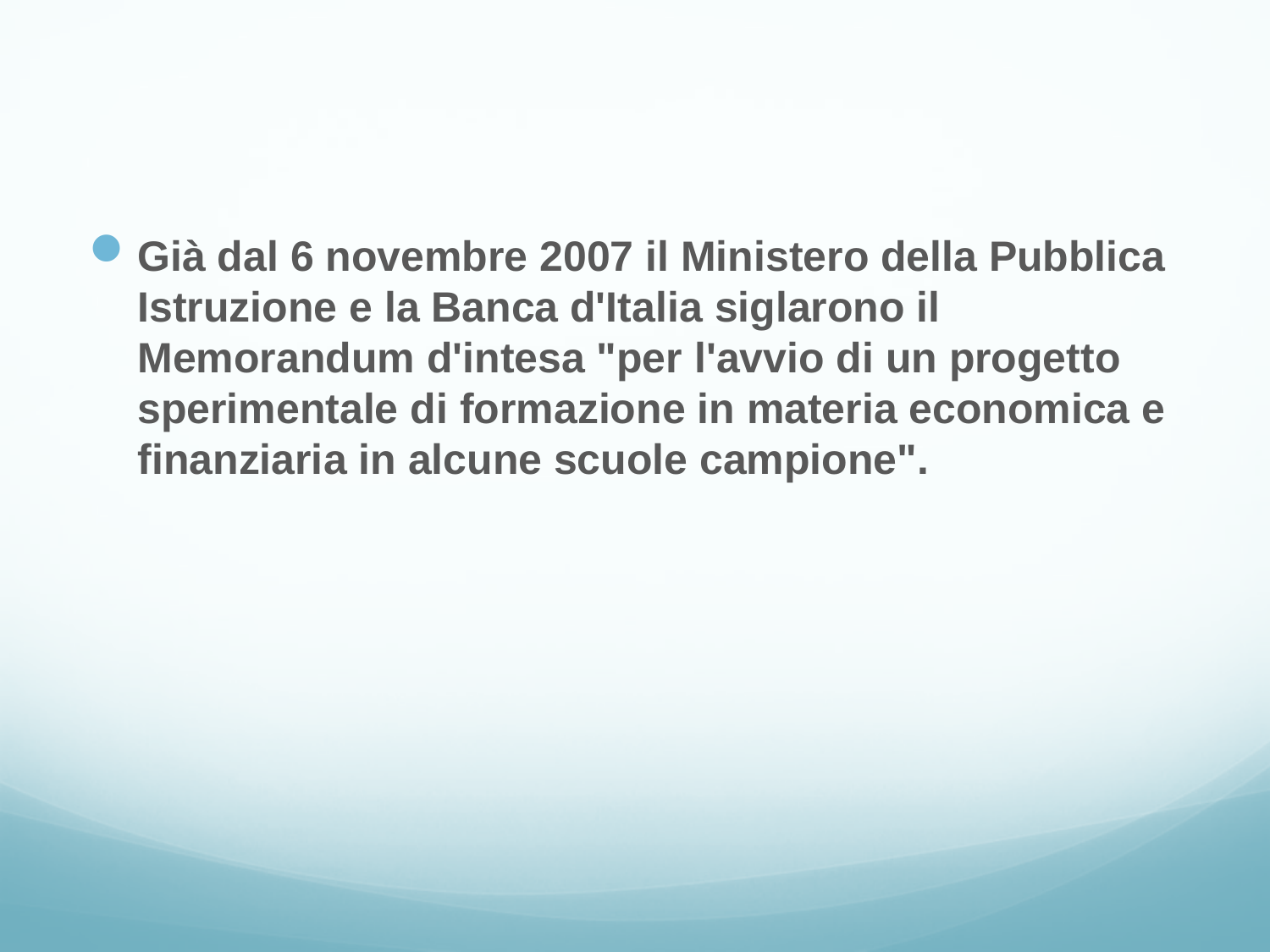

#
Già dal 6 novembre 2007 il Ministero della Pubblica Istruzione e la Banca d'Italia siglarono il Memorandum d'intesa "per l'avvio di un progetto sperimentale di formazione in materia economica e finanziaria in alcune scuole campione".